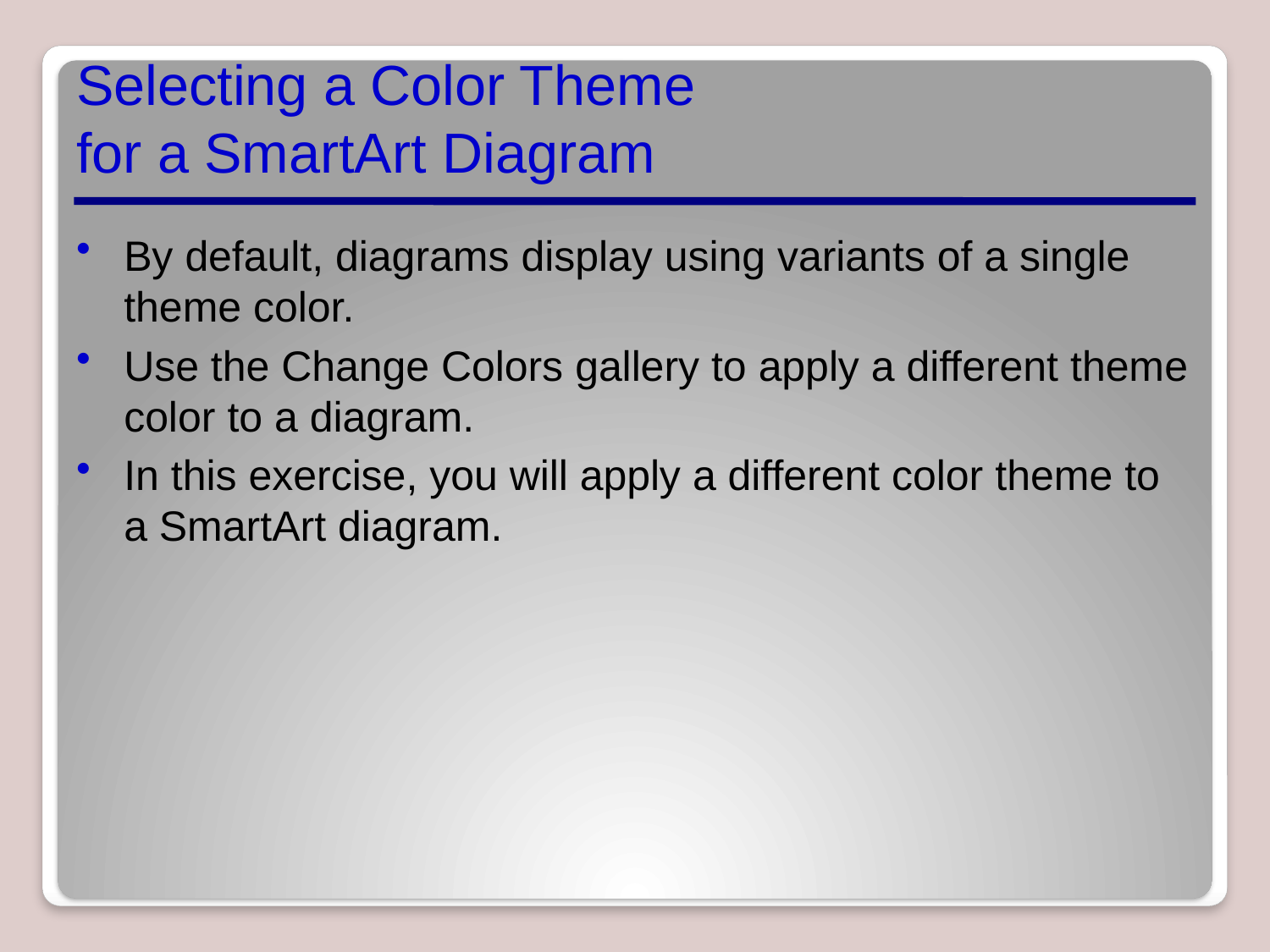

# Selecting a Color Theme for a SmartArt Diagram
By default, diagrams display using variants of a single theme color.
Use the Change Colors gallery to apply a different theme color to a diagram.
In this exercise, you will apply a different color theme to a SmartArt diagram.